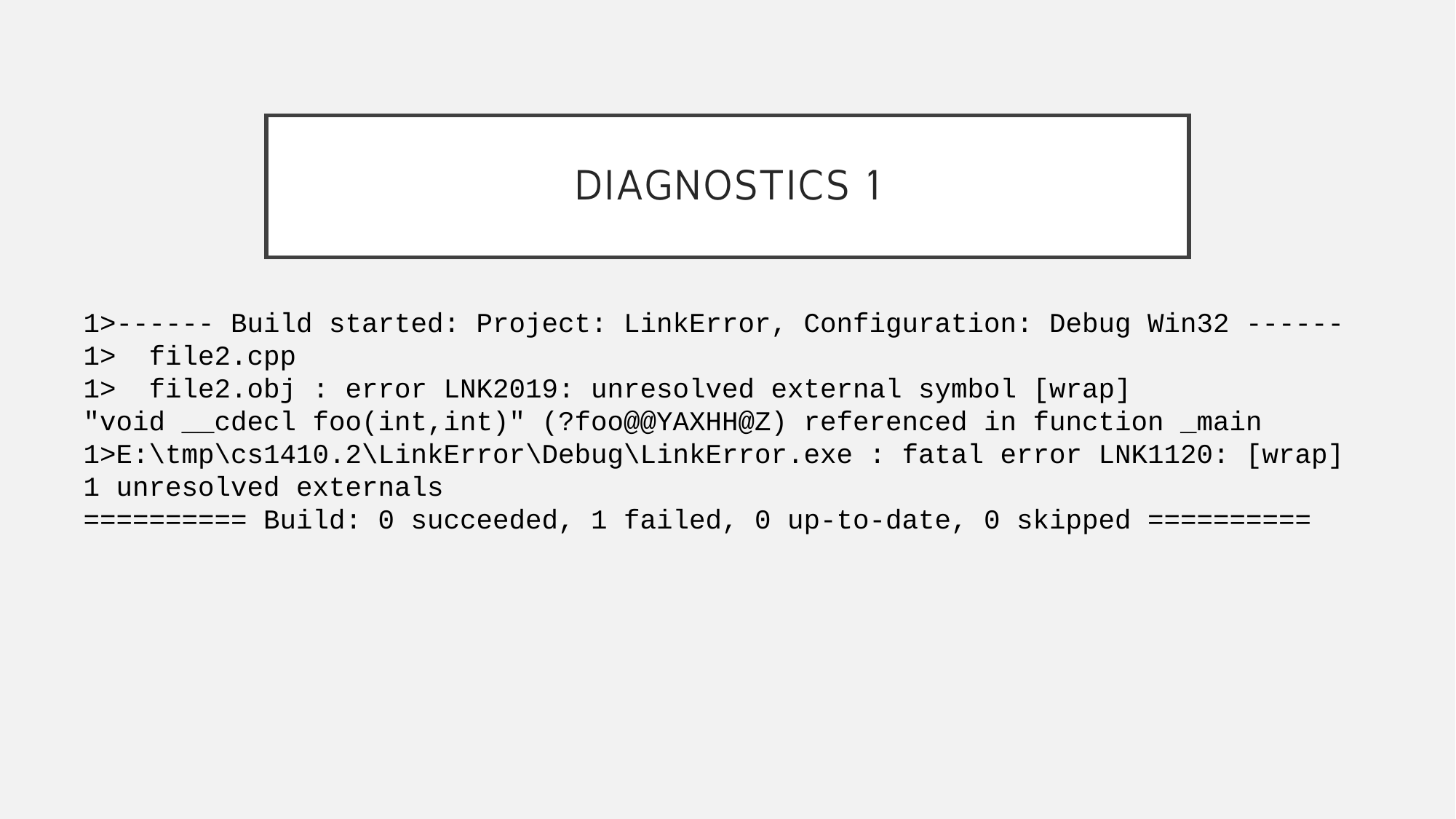

# Diagnostics 1
1>------ Build started: Project: LinkError, Configuration: Debug Win32 ------
1>  file2.cpp
1>  file2.obj : error LNK2019: unresolved external symbol [wrap]
"void __cdecl foo(int,int)" (?foo@@YAXHH@Z) referenced in function _main
1>E:\tmp\cs1410.2\LinkError\Debug\LinkError.exe : fatal error LNK1120: [wrap]
1 unresolved externals
========== Build: 0 succeeded, 1 failed, 0 up-to-date, 0 skipped ==========